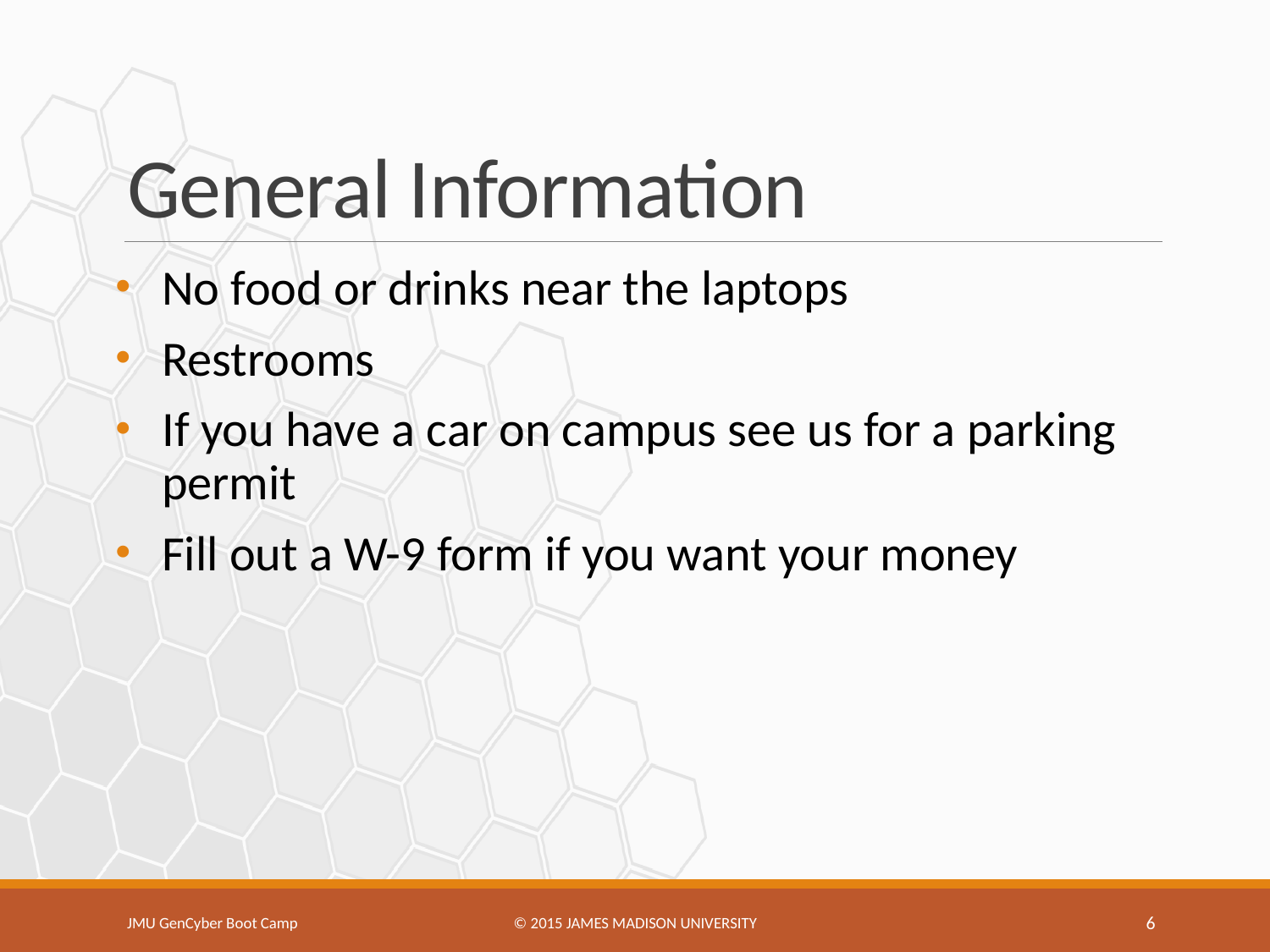

# General Information
No food or drinks near the laptops
Restrooms
If you have a car on campus see us for a parking permit
Fill out a W-9 form if you want your money
JMU GenCyber Boot Camp
© 2015 James Madison university
6